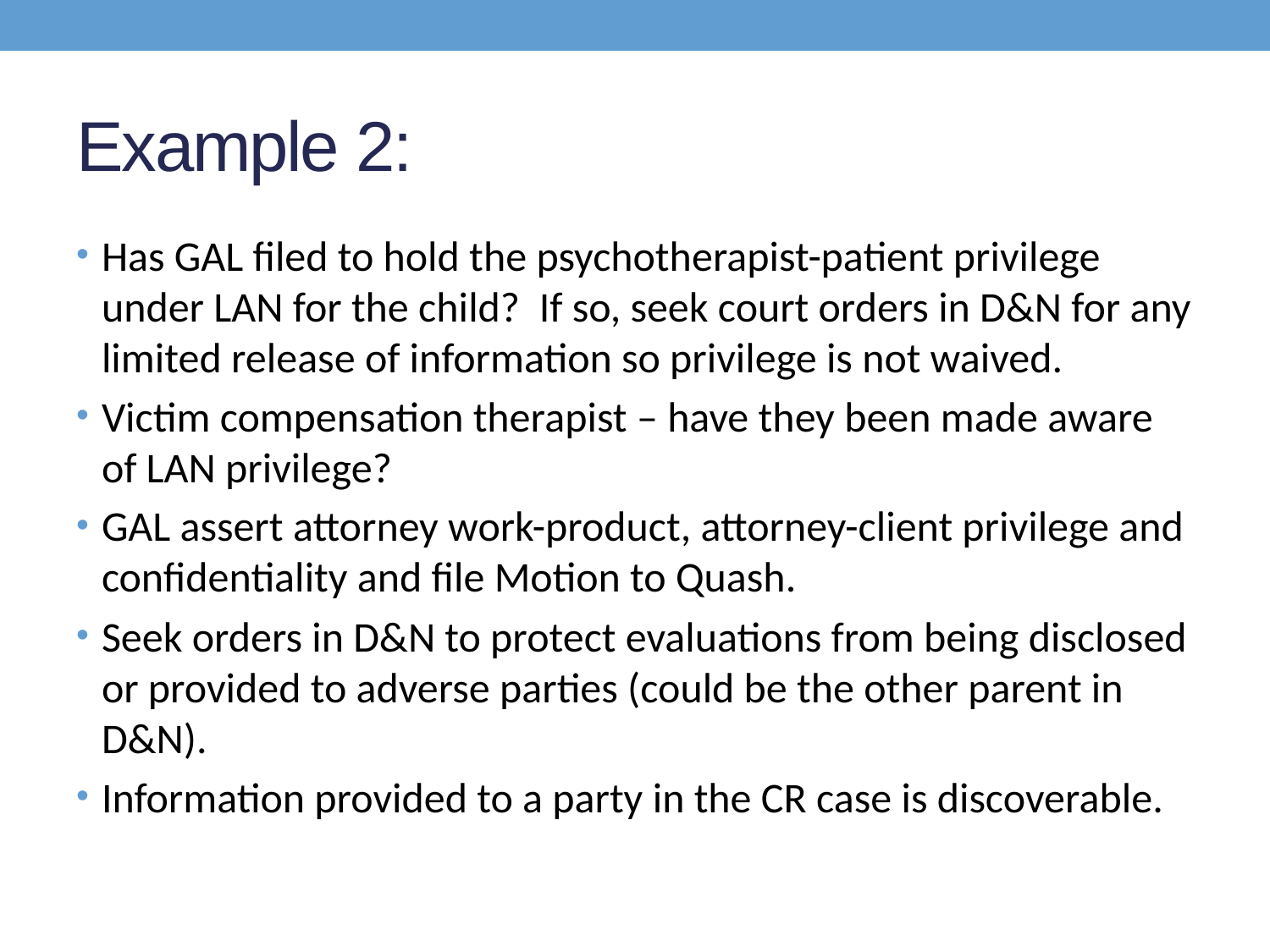

# Example 2:
Has GAL filed to hold the psychotherapist-patient privilege under LAN for the child?  If so, seek court orders in D&N for any limited release of information so privilege is not waived.
Victim compensation therapist – have they been made aware of LAN privilege?
GAL assert attorney work-product, attorney-client privilege and confidentiality and file Motion to Quash.
Seek orders in D&N to protect evaluations from being disclosed or provided to adverse parties (could be the other parent in D&N).
Information provided to a party in the CR case is discoverable.